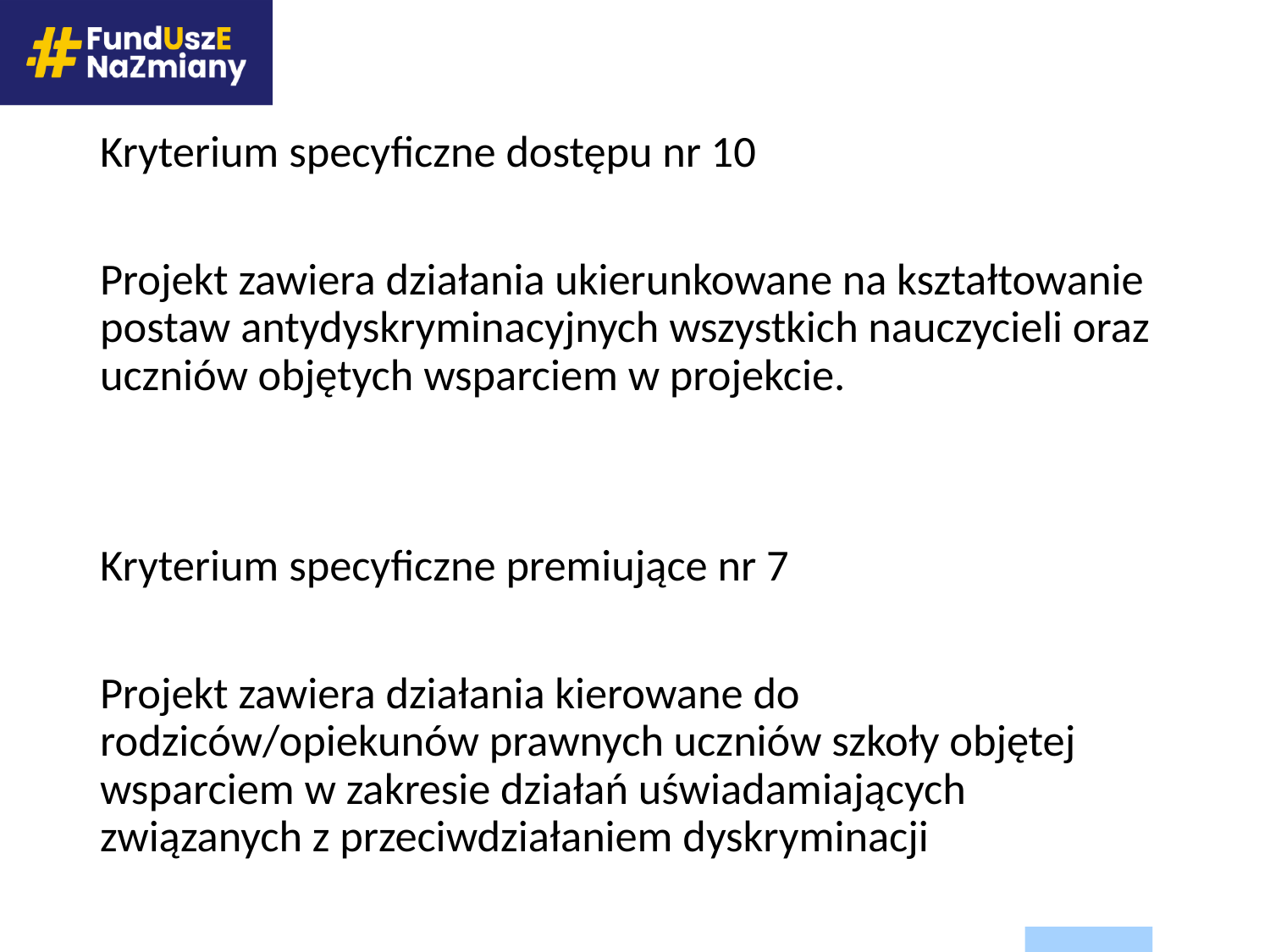

Kryterium specyficzne dostępu nr 10

Projekt zawiera działania ukierunkowane na kształtowanie postaw antydyskryminacyjnych wszystkich nauczycieli oraz uczniów objętych wsparciem w projekcie.

Kryterium specyficzne premiujące nr 7

Projekt zawiera działania kierowane do rodziców/opiekunów prawnych uczniów szkoły objętej wsparciem w zakresie działań uświadamiających związanych z przeciwdziałaniem dyskryminacji